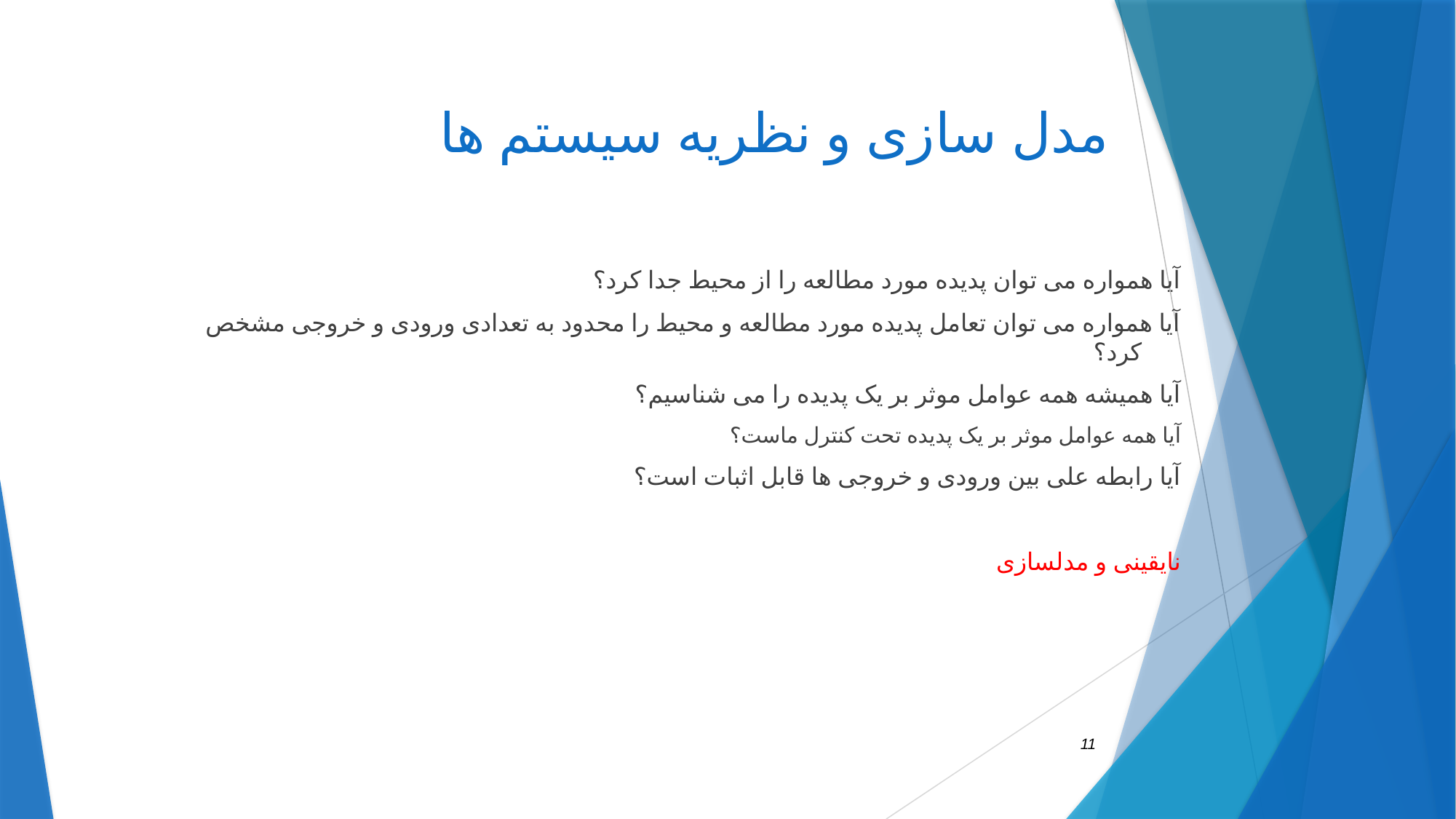

# مدل سازی و نظریه سیستم ها
آیا همواره می توان پدیده مورد مطالعه را از محیط جدا کرد؟
آیا همواره می توان تعامل پدیده مورد مطالعه و محیط را محدود به تعدادی ورودی و خروجی مشخص کرد؟
آیا همیشه همه عوامل موثر بر یک پدیده را می شناسیم؟
آیا همه عوامل موثر بر یک پدیده تحت کنترل ماست؟
آیا رابطه علی بین ورودی و خروجی ها قابل اثبات است؟

نایقینی و مدلسازی

11